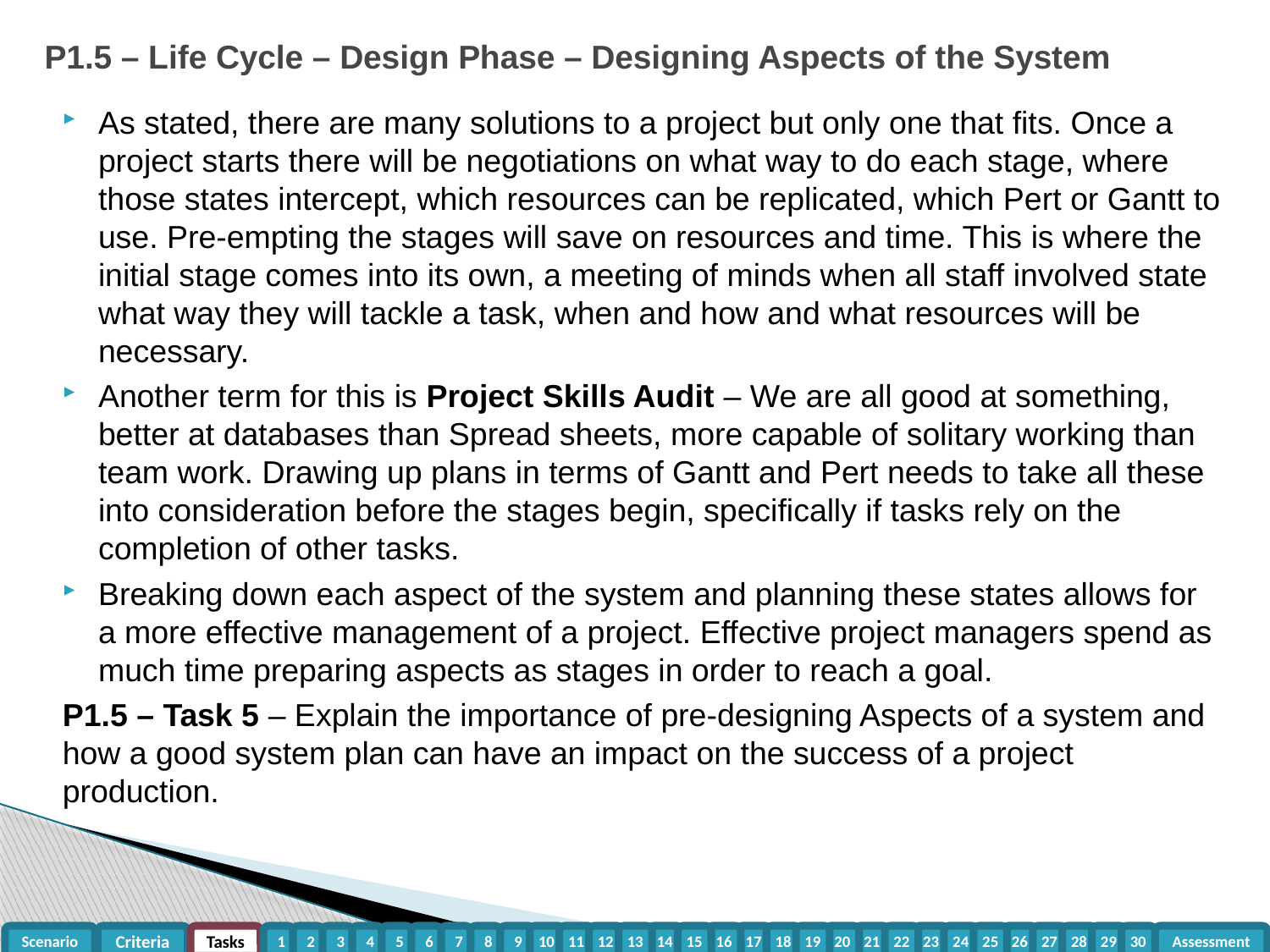

# P1.5 – Life Cycle – Design Phase – Designing Aspects of the System
As stated, there are many solutions to a project but only one that fits. Once a project starts there will be negotiations on what way to do each stage, where those states intercept, which resources can be replicated, which Pert or Gantt to use. Pre-empting the stages will save on resources and time. This is where the initial stage comes into its own, a meeting of minds when all staff involved state what way they will tackle a task, when and how and what resources will be necessary.
Another term for this is Project Skills Audit – We are all good at something, better at databases than Spread sheets, more capable of solitary working than team work. Drawing up plans in terms of Gantt and Pert needs to take all these into consideration before the stages begin, specifically if tasks rely on the completion of other tasks.
Breaking down each aspect of the system and planning these states allows for a more effective management of a project. Effective project managers spend as much time preparing aspects as stages in order to reach a goal.
P1.5 – Task 5 – Explain the importance of pre-designing Aspects of a system and how a good system plan can have an impact on the success of a project production.